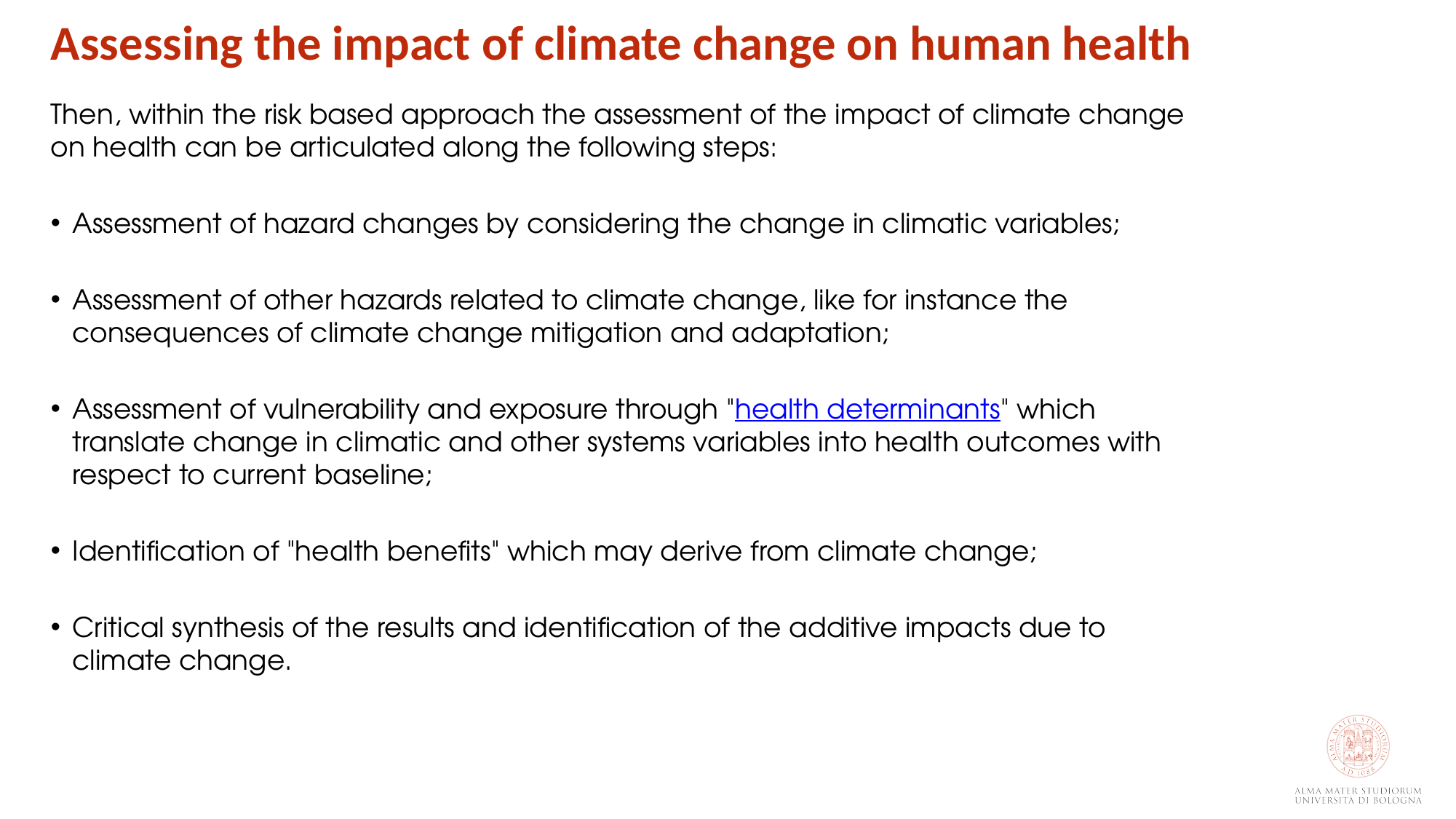

Assessing the impact of climate change on human health
Then, within the risk based approach the assessment of the impact of climate change on health can be articulated along the following steps:

Assessment of hazard changes by considering the change in climatic variables;

Assessment of other hazards related to climate change, like for instance the consequences of climate change mitigation and adaptation;

Assessment of vulnerability and exposure through "health determinants" which translate change in climatic and other systems variables into health outcomes with respect to current baseline;

Identification of "health benefits" which may derive from climate change;

Critical synthesis of the results and identification of the additive impacts due to climate change.